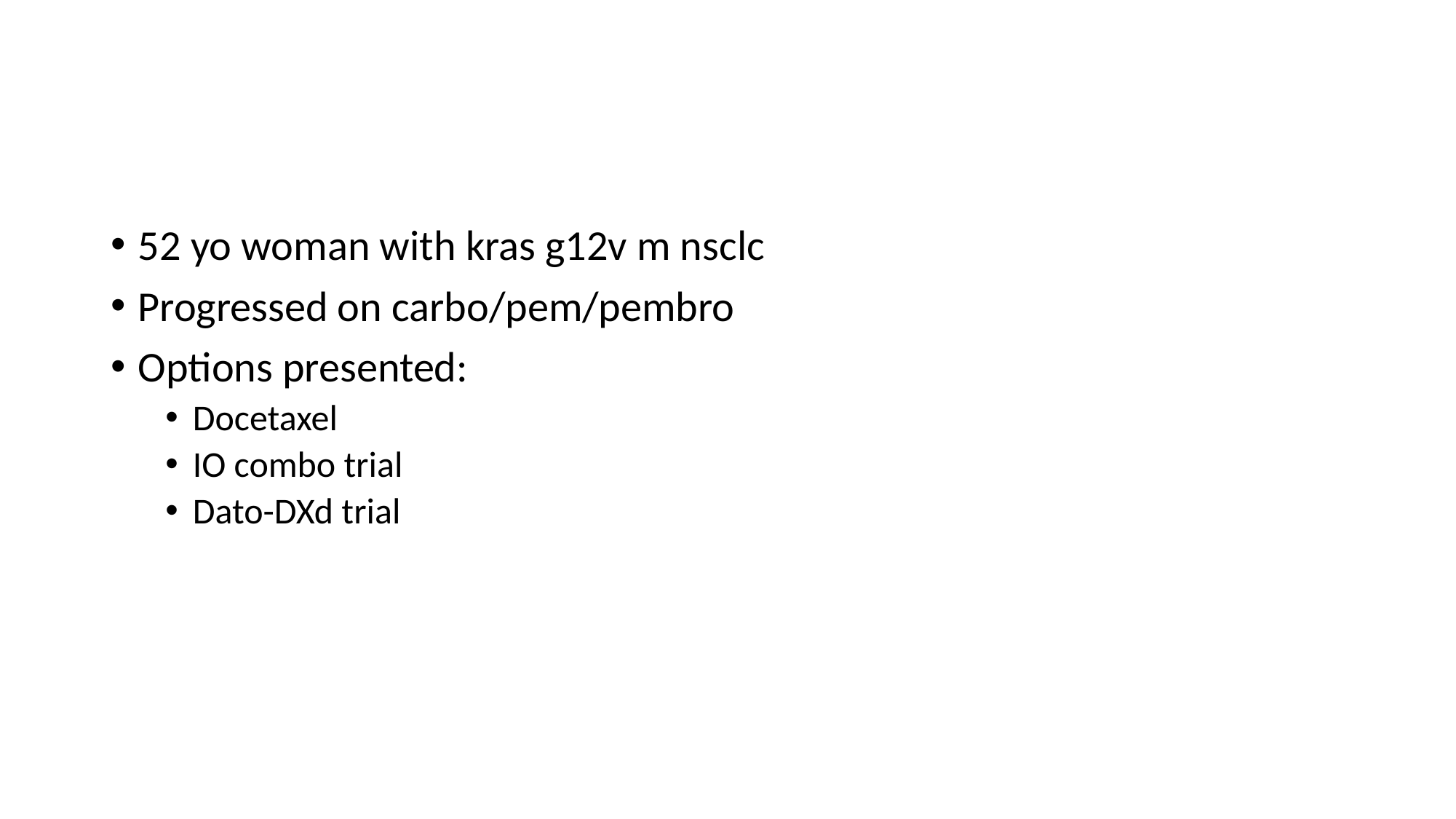

#
52 yo woman with kras g12v m nsclc
Progressed on carbo/pem/pembro
Options presented:
Docetaxel
IO combo trial
Dato-DXd trial